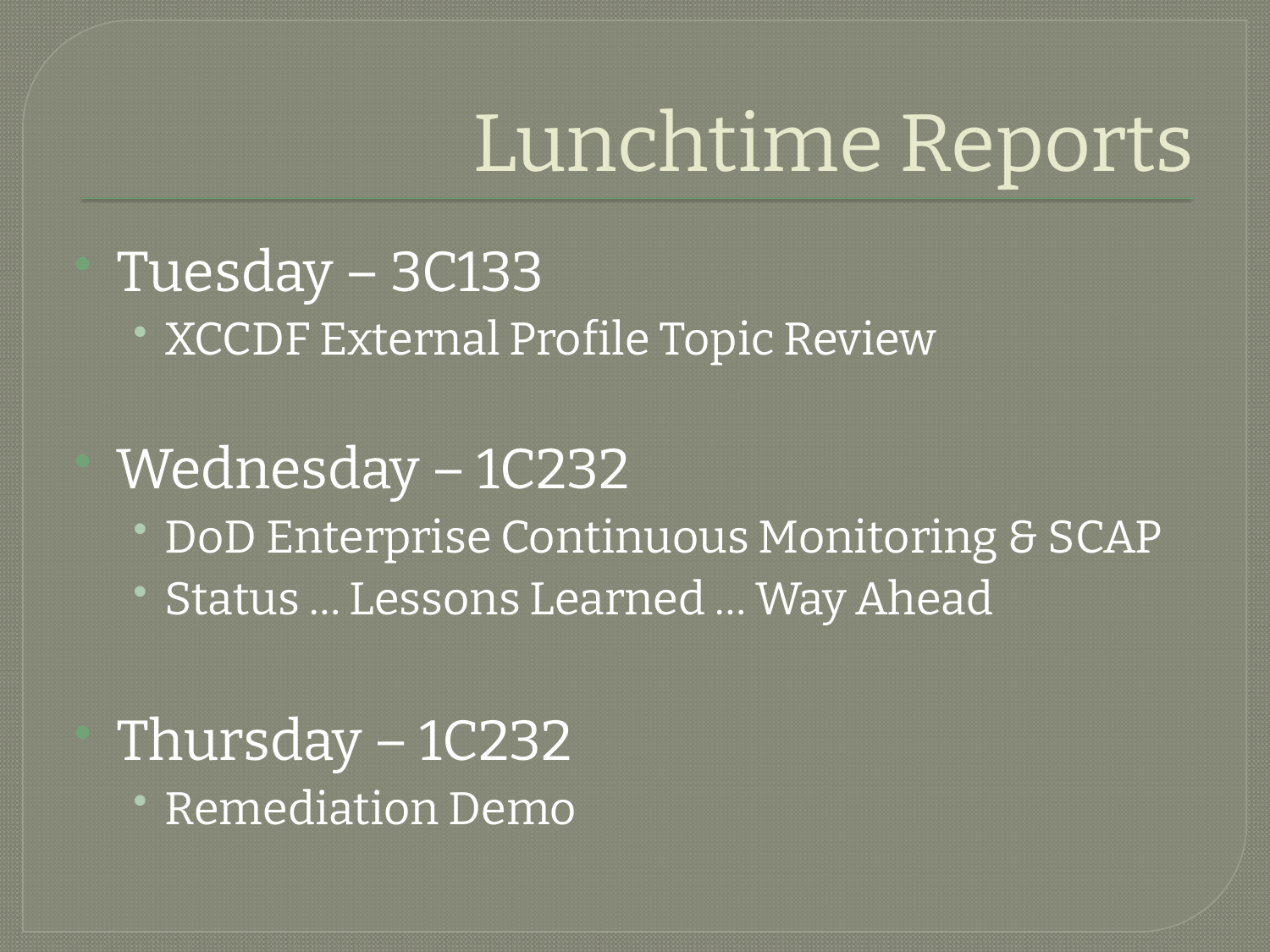

# Lunchtime Reports
Tuesday – 3C133
XCCDF External Profile Topic Review

Wednesday – 1C232
DoD Enterprise Continuous Monitoring & SCAP
Status … Lessons Learned … Way Ahead

Thursday – 1C232
Remediation Demo